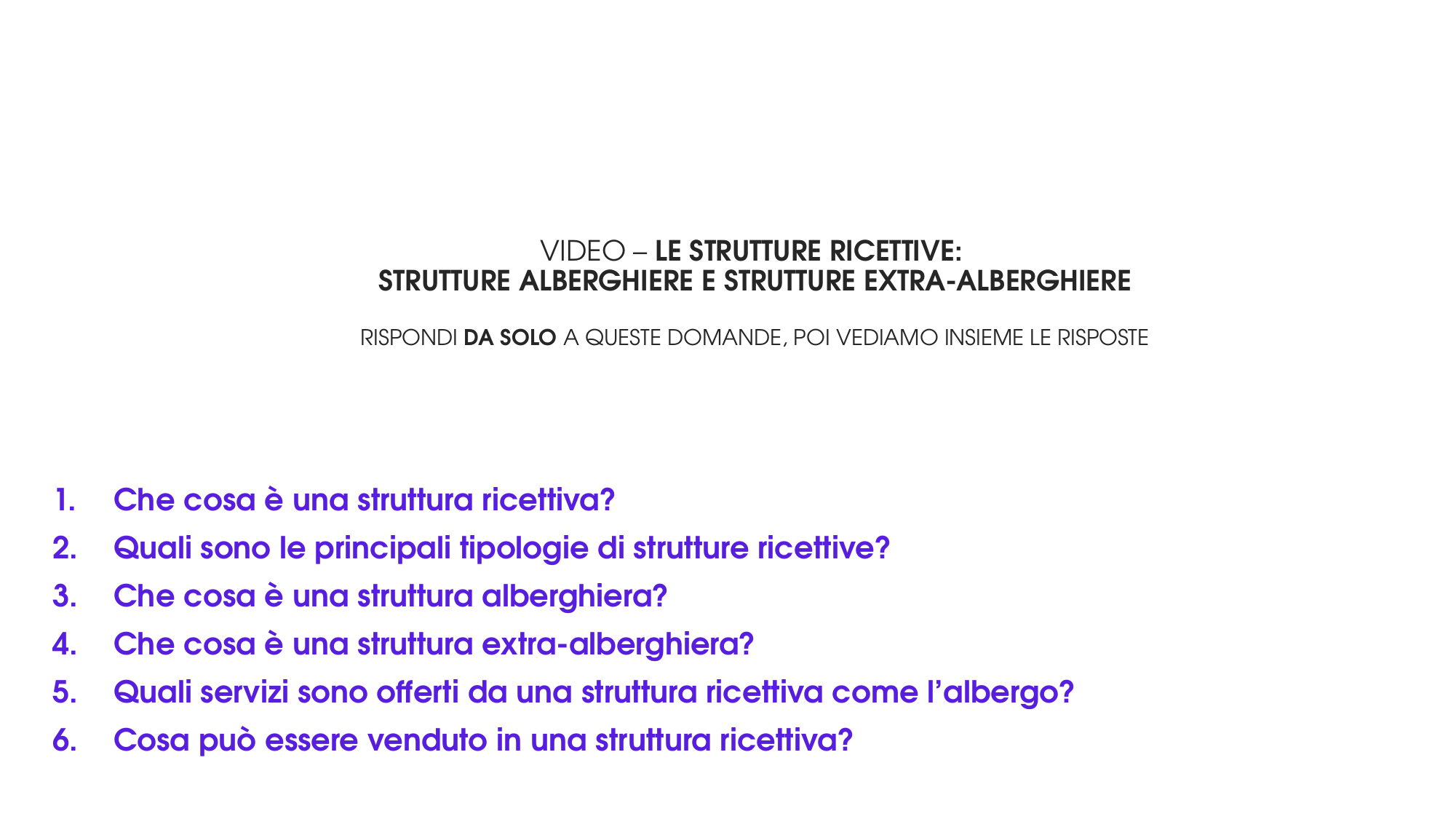

# Video – LE STRUTTURE RICETTIVE: strutture alberghiere e strutture extra-alberghiere rispondi da solo a queste domande, poi vediamo insieme le risposte
Che cosa è una struttura ricettiva?
Quali sono le principali tipologie di strutture ricettive?
Che cosa è una struttura alberghiera?
Che cosa è una struttura extra-alberghiera?
Quali servizi sono offerti da una struttura ricettiva come l’albergo?
Cosa può essere venduto in una struttura ricettiva?